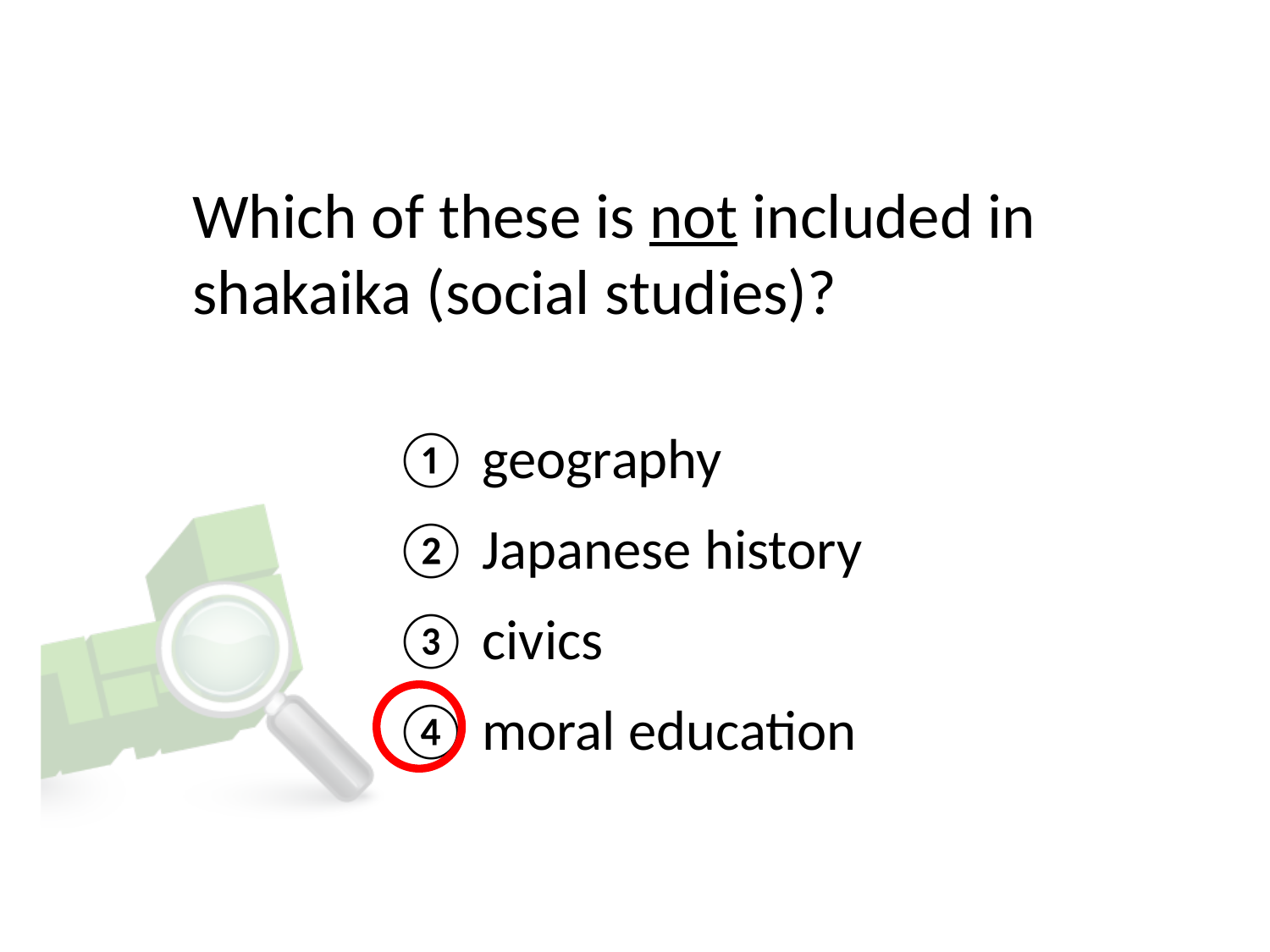

# Which of these is not included in shakaika (social studies)?
① geography
② Japanese history
③ civics
④ moral education